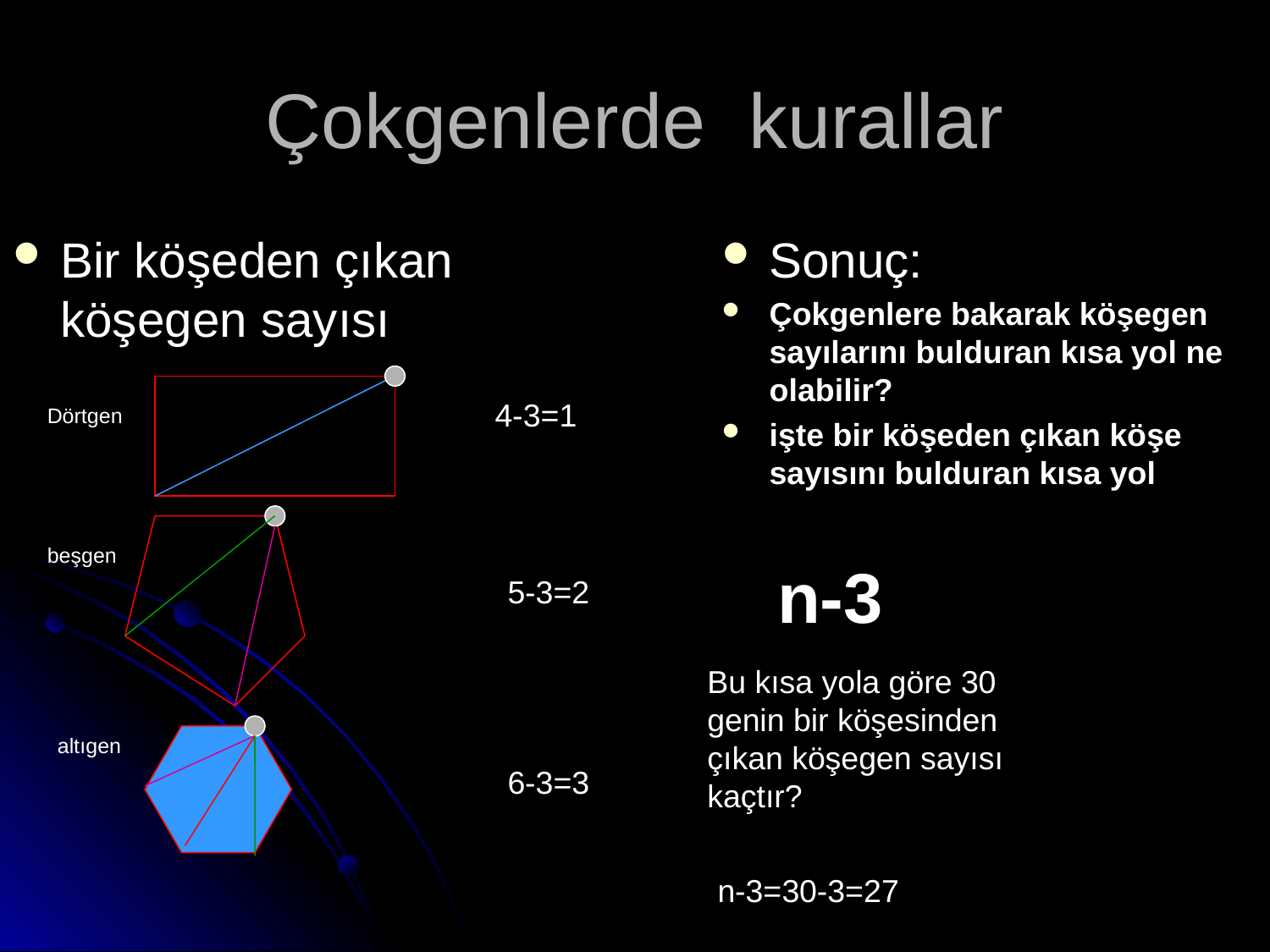

# Çokgenlerde  kurallar
Bir köşeden çıkan köşegen sayısı
Sonuç:
Çokgenlere bakarak köşegen sayılarını bulduran kısa yol ne olabilir?
işte bir köşeden çıkan köşe sayısını bulduran kısa yol

4-3=1
Dörtgen

beşgen
n-3
5-3=2
Bu kısa yola göre 30 genin bir köşesinden çıkan köşegen sayısı kaçtır?

altıgen

6-3=3
n-3=30-3=27